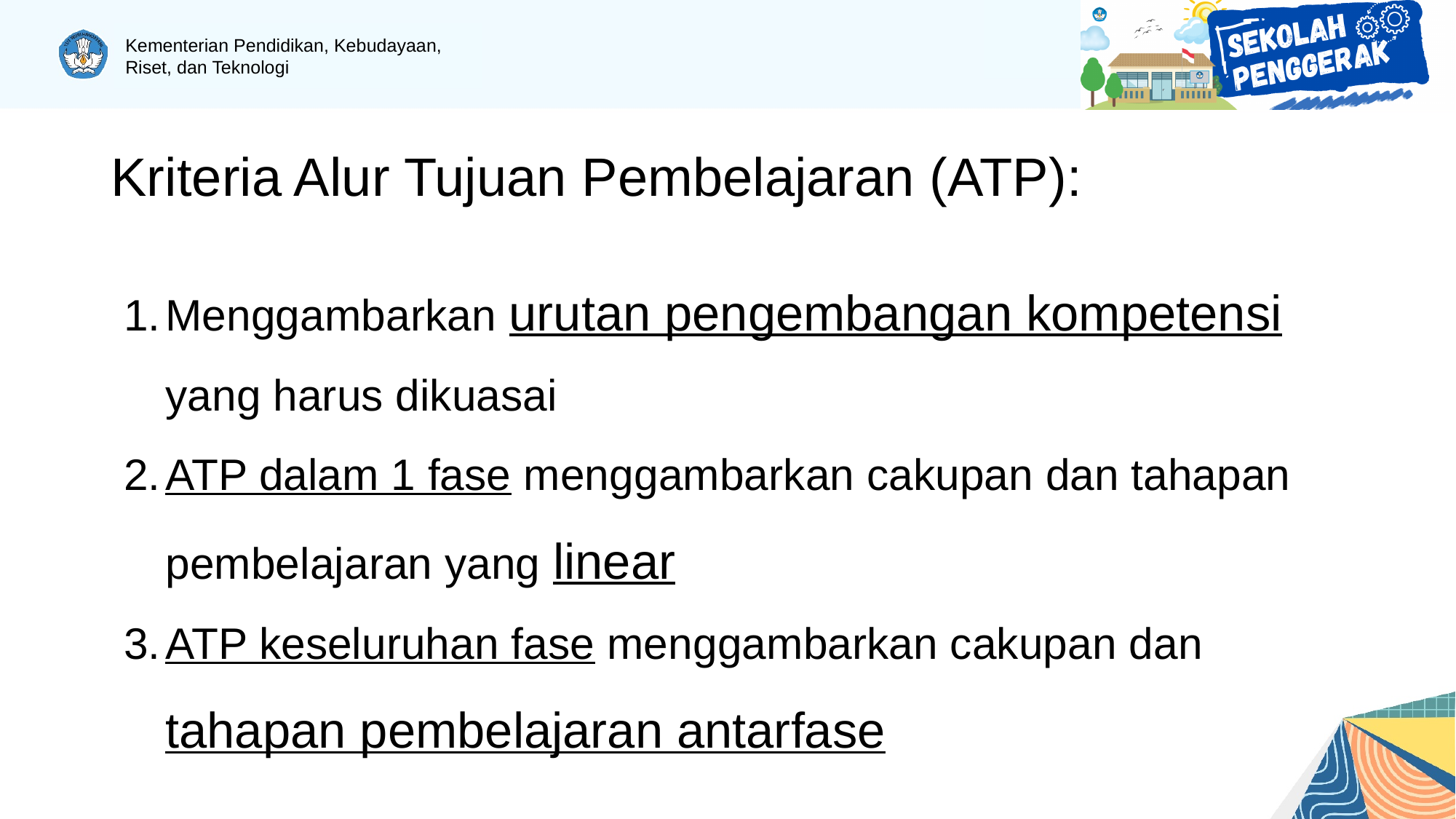

# Kriteria Alur Tujuan Pembelajaran (ATP):
Menggambarkan urutan pengembangan kompetensi yang harus dikuasai
ATP dalam 1 fase menggambarkan cakupan dan tahapan pembelajaran yang linear
ATP keseluruhan fase menggambarkan cakupan dan tahapan pembelajaran antarfase